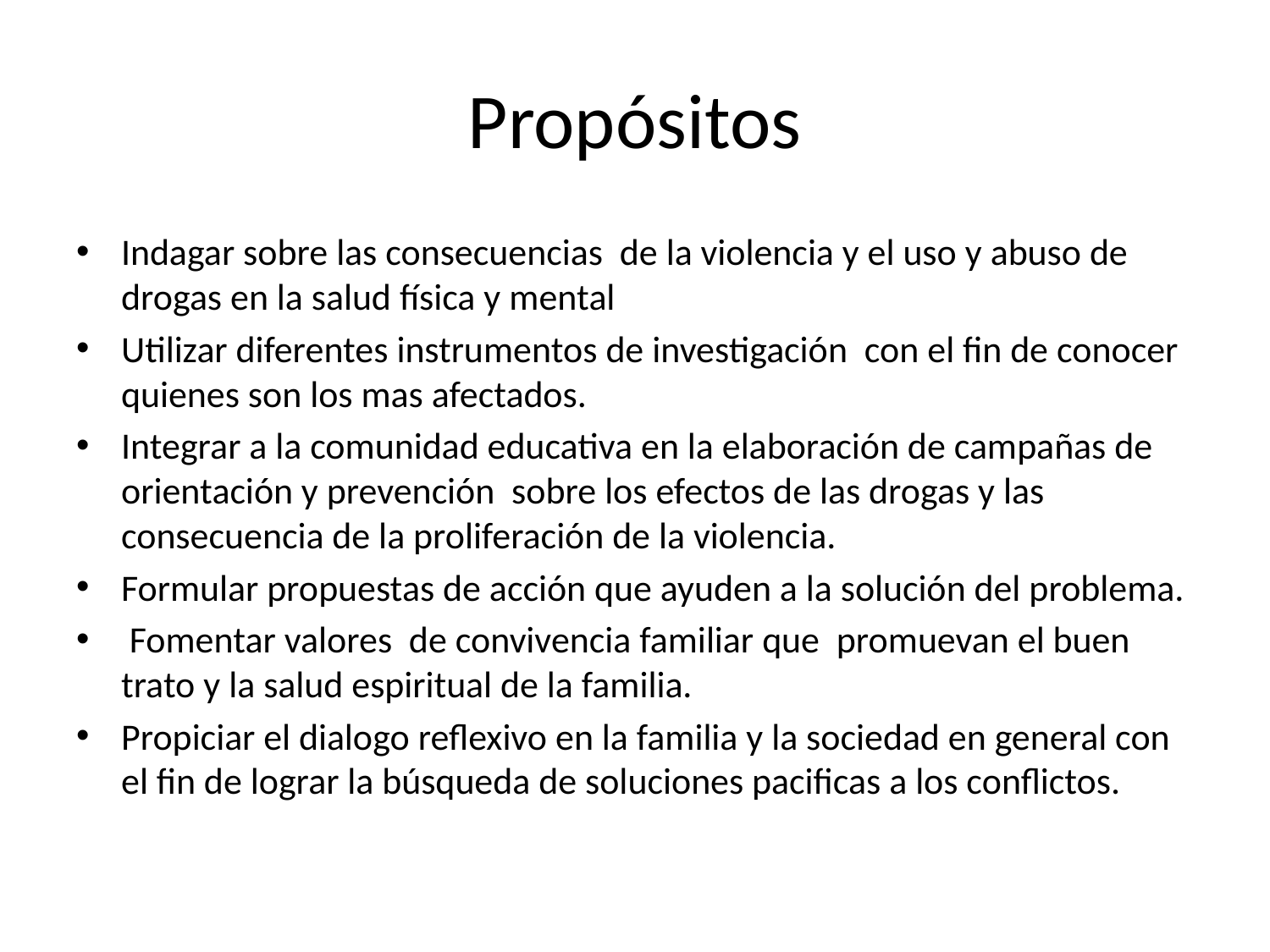

# Propósitos
Indagar sobre las consecuencias  de la violencia y el uso y abuso de drogas en la salud física y mental
Utilizar diferentes instrumentos de investigación  con el fin de conocer quienes son los mas afectados.
Integrar a la comunidad educativa en la elaboración de campañas de orientación y prevención  sobre los efectos de las drogas y las consecuencia de la proliferación de la violencia.
Formular propuestas de acción que ayuden a la solución del problema.
 Fomentar valores  de convivencia familiar que  promuevan el buen trato y la salud espiritual de la familia.
Propiciar el dialogo reflexivo en la familia y la sociedad en general con el fin de lograr la búsqueda de soluciones pacificas a los conflictos.